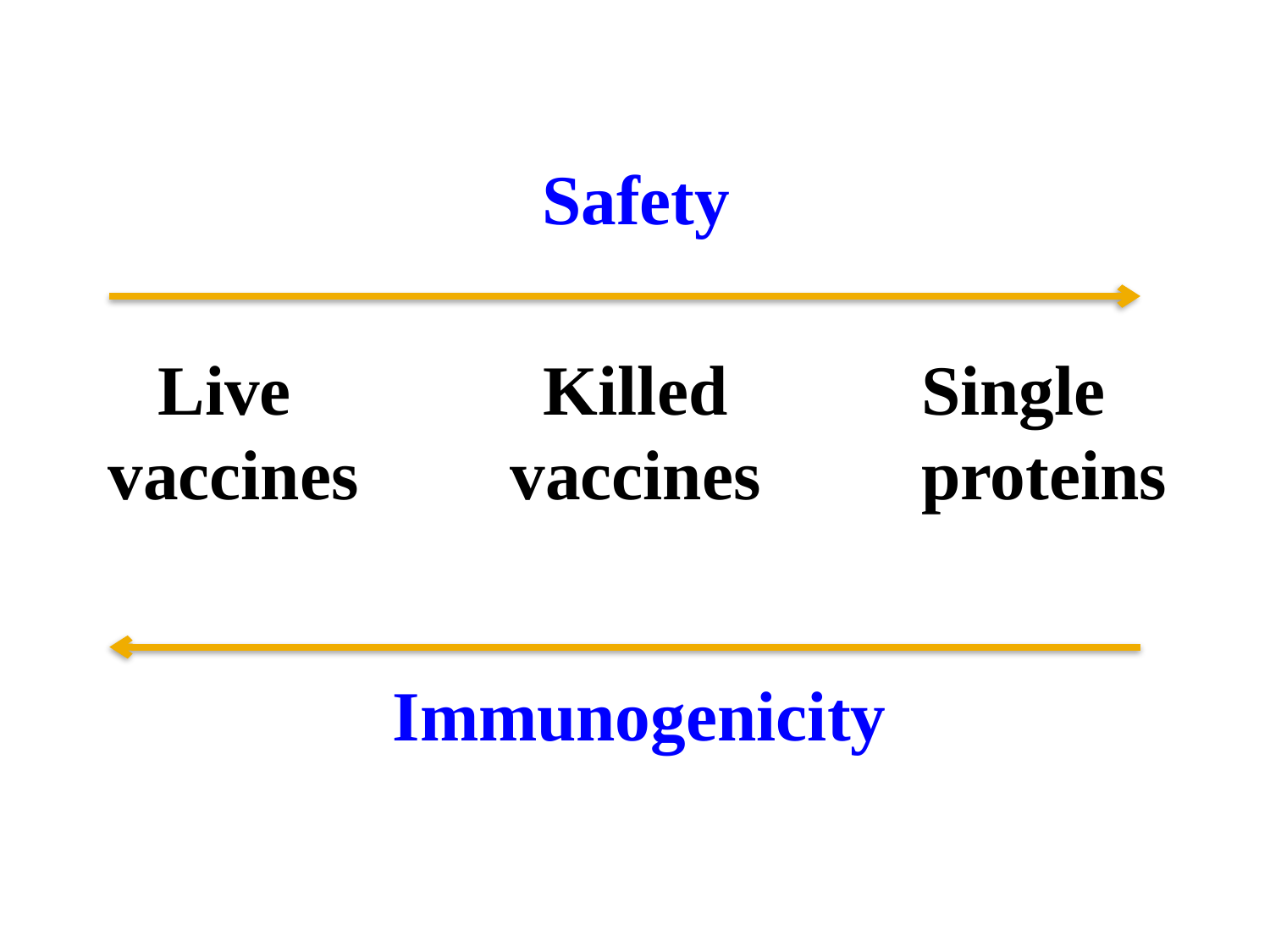

Safety

Single
proteins
Live
vaccines
Killed
vaccines

Immunogenicity